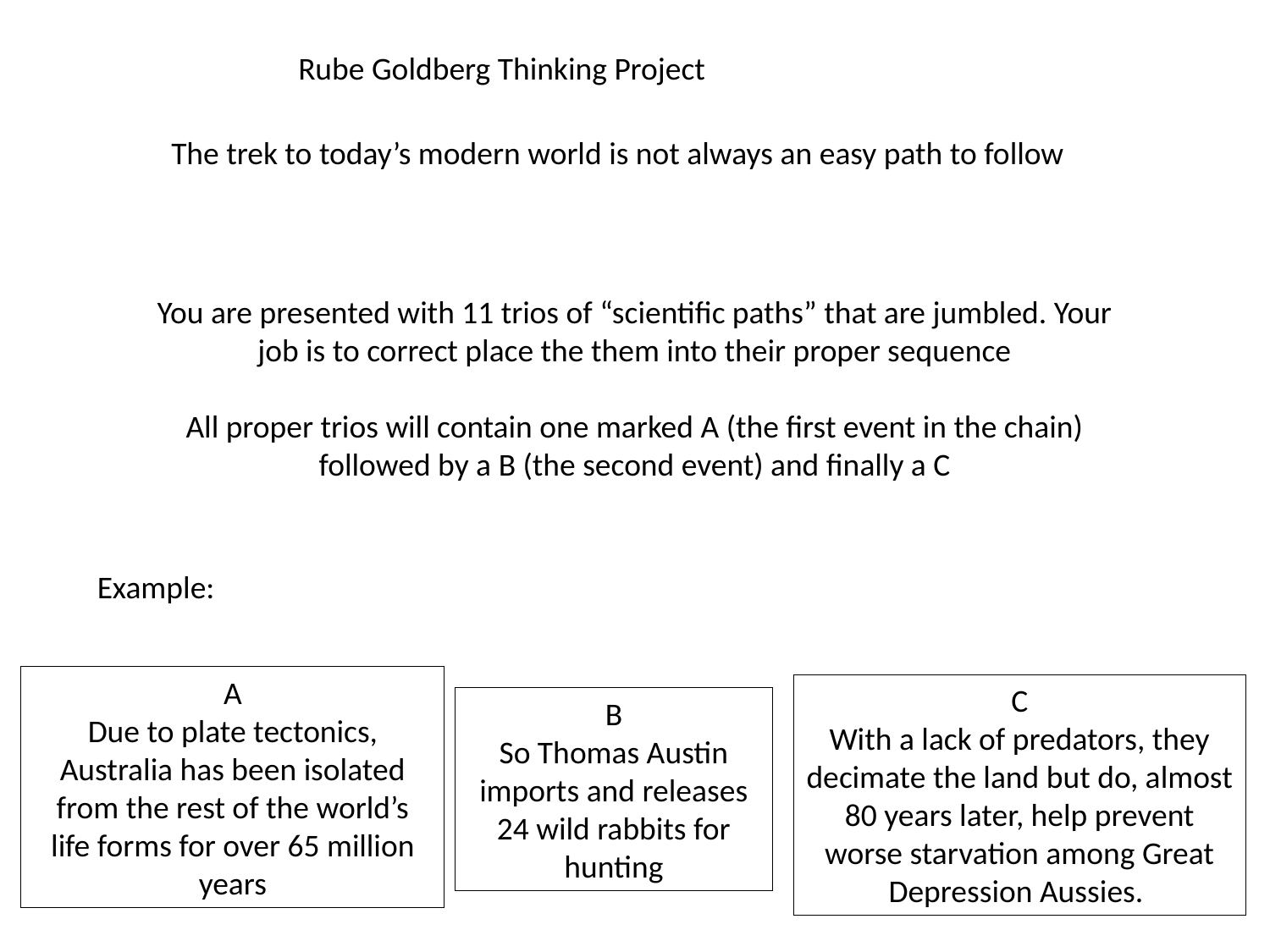

Rube Goldberg Thinking Project
The trek to today’s modern world is not always an easy path to follow
You are presented with 11 trios of “scientific paths” that are jumbled. Your job is to correct place the them into their proper sequence

All proper trios will contain one marked A (the first event in the chain) followed by a B (the second event) and finally a C
Example:
A
Due to plate tectonics, Australia has been isolated from the rest of the world’s life forms for over 65 million years
C
With a lack of predators, they decimate the land but do, almost 80 years later, help prevent worse starvation among Great Depression Aussies.
B
So Thomas Austin imports and releases 24 wild rabbits for hunting